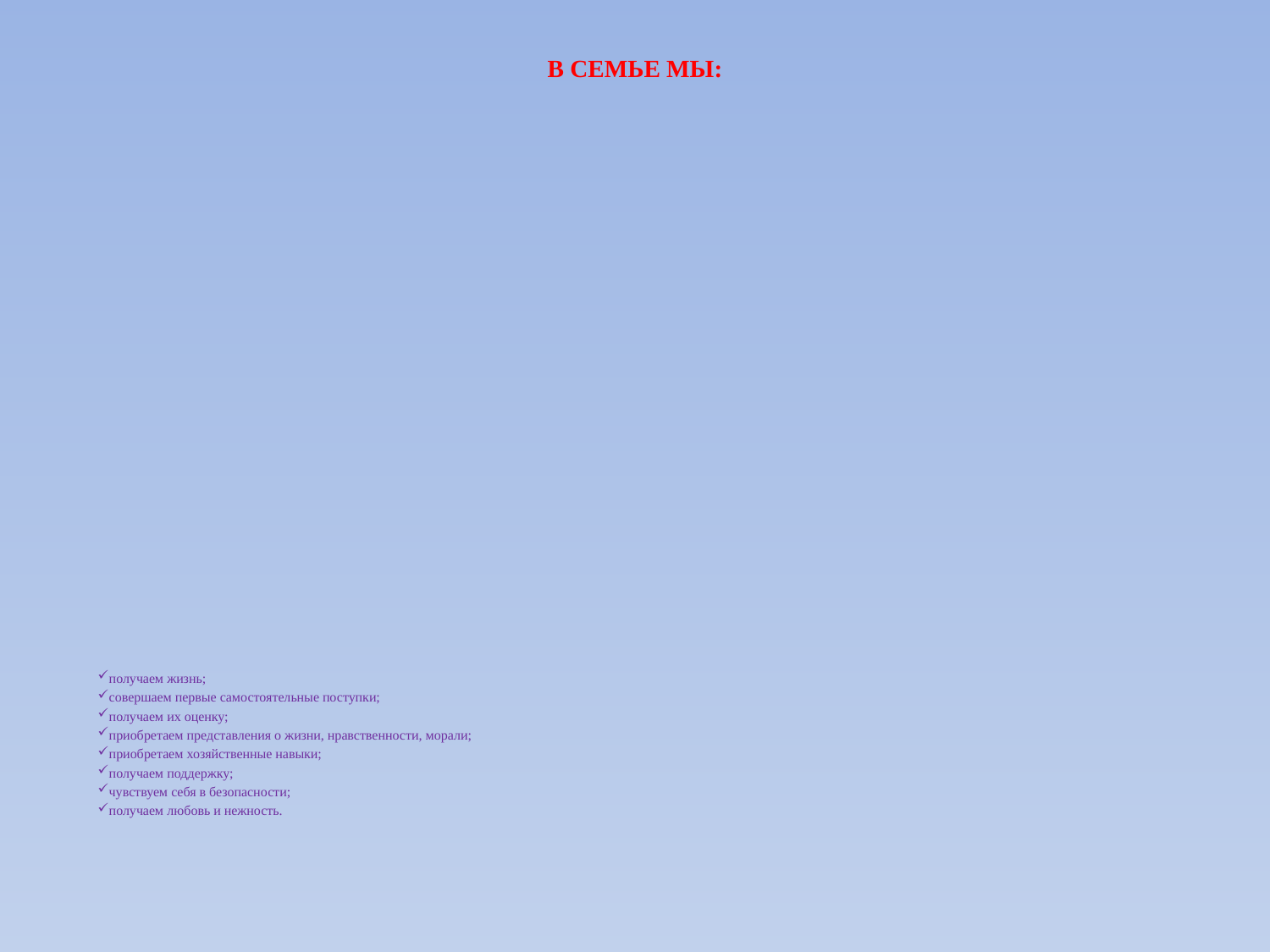

# В семье мы:
получаем жизнь;
совершаем первые самостоятельные поступки;
получаем их оценку;
приобретаем представления о жизни, нравственности, морали;
приобретаем хозяйственные навыки;
получаем поддержку;
чувствуем себя в безопасности;
получаем любовь и нежность.